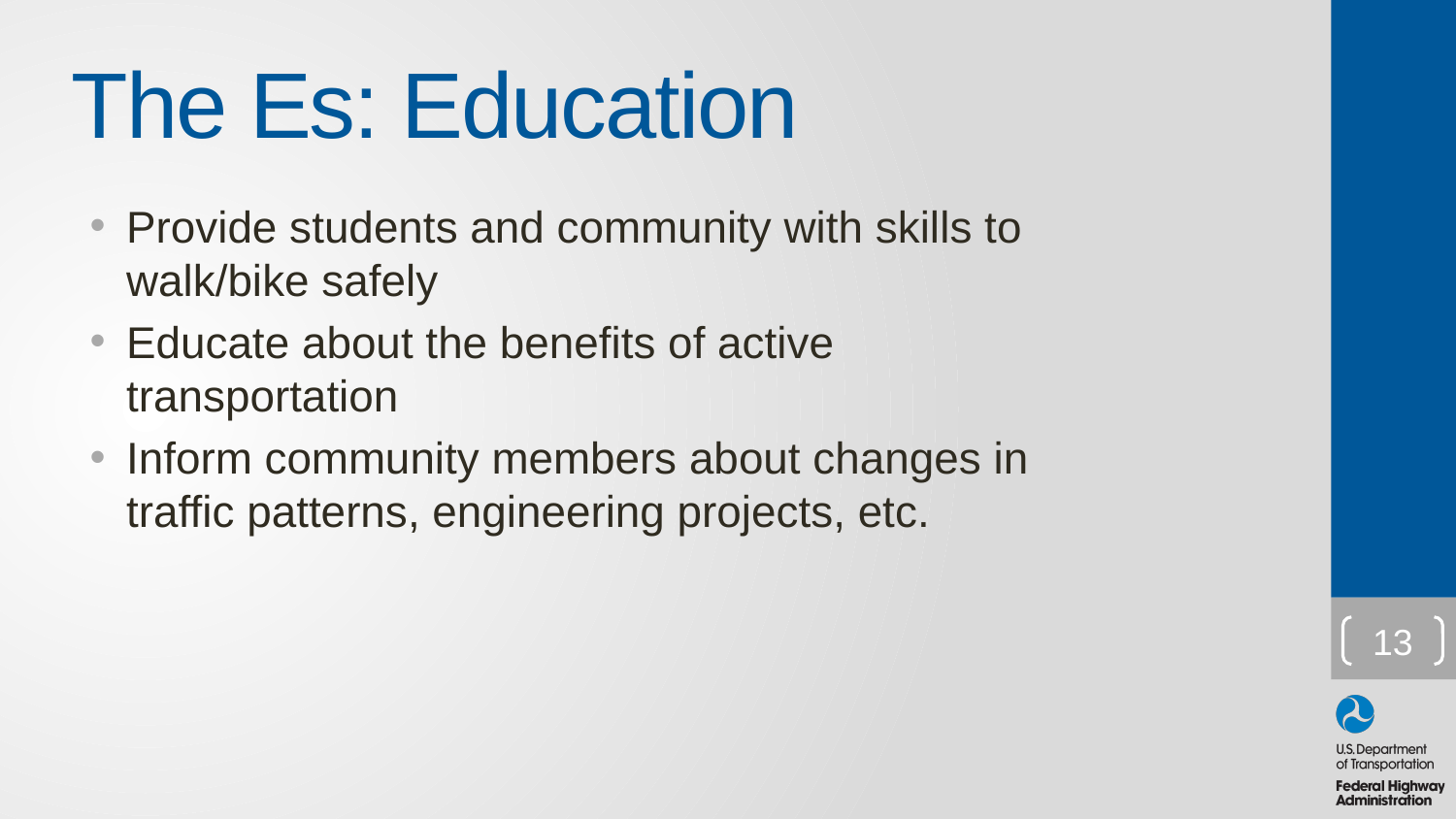

# The Es: Education
Provide students and community with skills to walk/bike safely
Educate about the benefits of active transportation
Inform community members about changes in traffic patterns, engineering projects, etc.

13